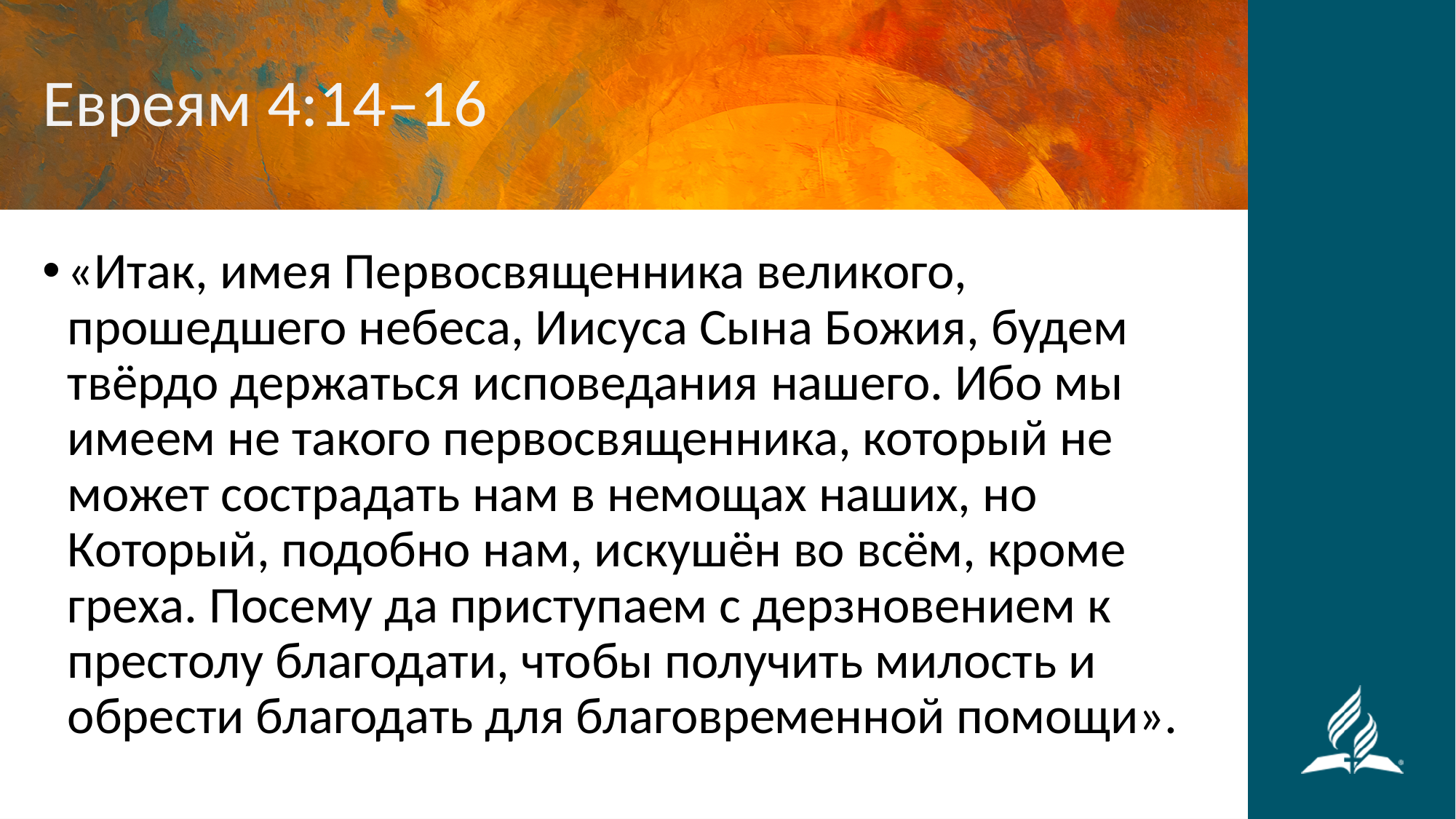

# Евреям 4:14–16
«Итак, имея Первосвященника великого, прошедшего небеса, Иисуса Сына Божия, будем твёрдо держаться исповедания нашего. Ибо мы имеем не такого первосвященника, который не может сострадать нам в немощах наших, но Который, подобно нам, искушён во всём, кроме греха. Посему да приступаем с дерзновением к престолу благодати, чтобы получить милость и обрести благодать для благовременной помощи».